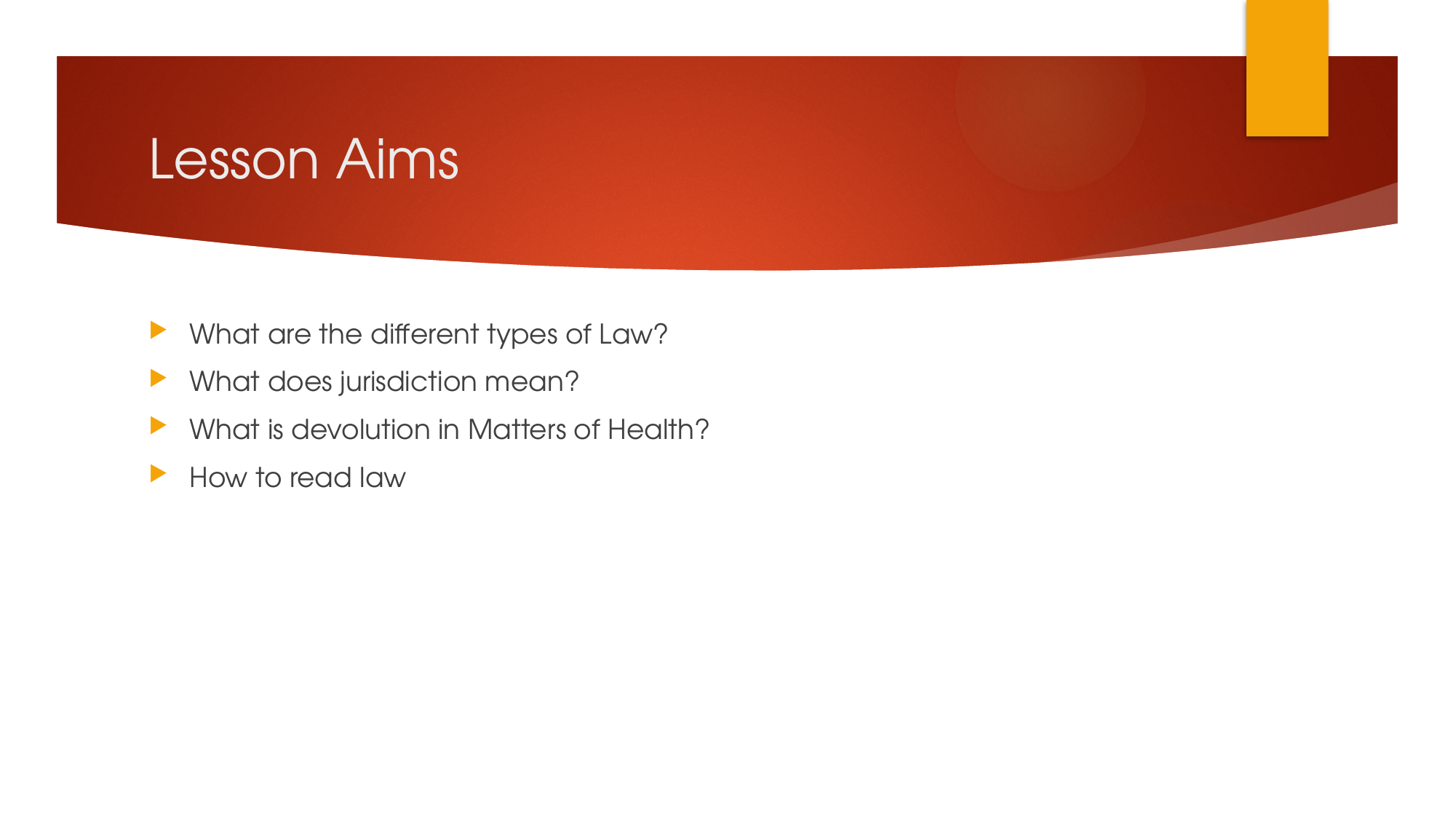

# Lesson Aims
What are the different types of Law?
What does jurisdiction mean?
What is devolution in Matters of Health?
How to read law